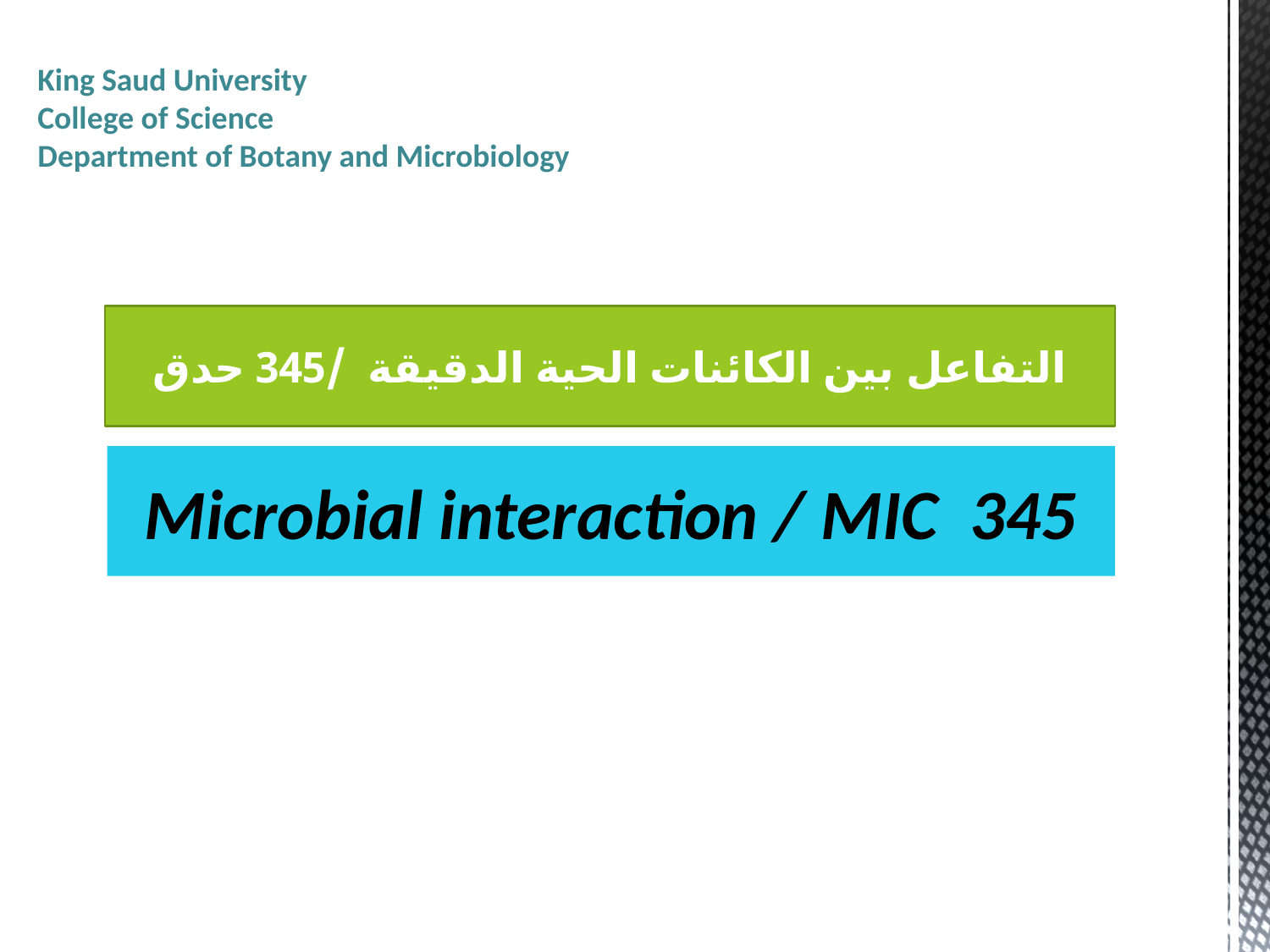

# King Saud University College of Science Department of Botany and Microbiology
التفاعل بين الكائنات الحية الدقيقة  /345 حدق
Microbial interaction / MIC  345